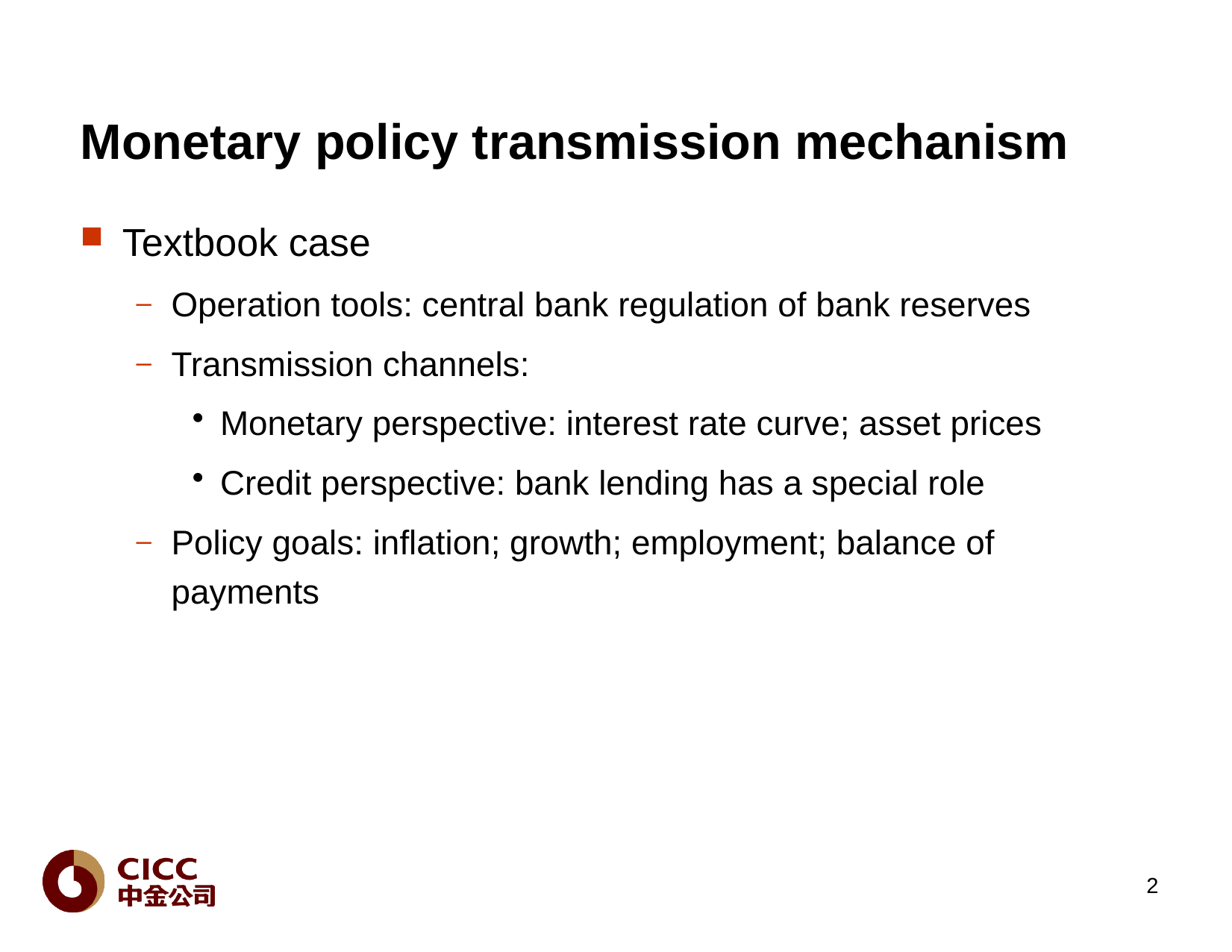

# Monetary policy transmission mechanism
Textbook case
Operation tools: central bank regulation of bank reserves
Transmission channels:
Monetary perspective: interest rate curve; asset prices
Credit perspective: bank lending has a special role
Policy goals: inflation; growth; employment; balance of payments
2